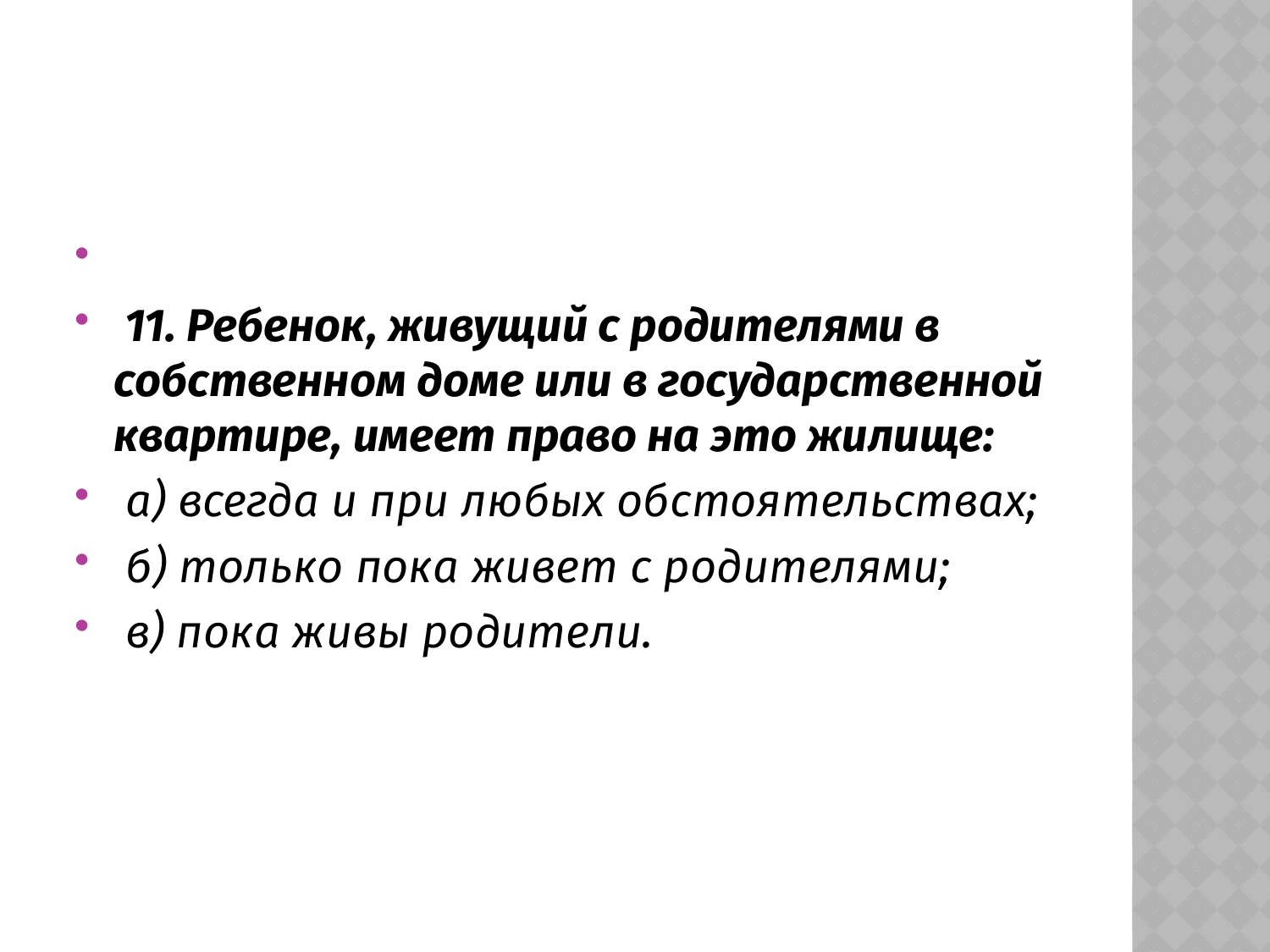

#

 11. Ребенок, живущий с родителями в собственном доме или в государственной  квартире, имеет право на это жилище:
 а) всегда и при любых обстоятельствах;
 б) только пока живет с родителями;
 в) пока живы родители.